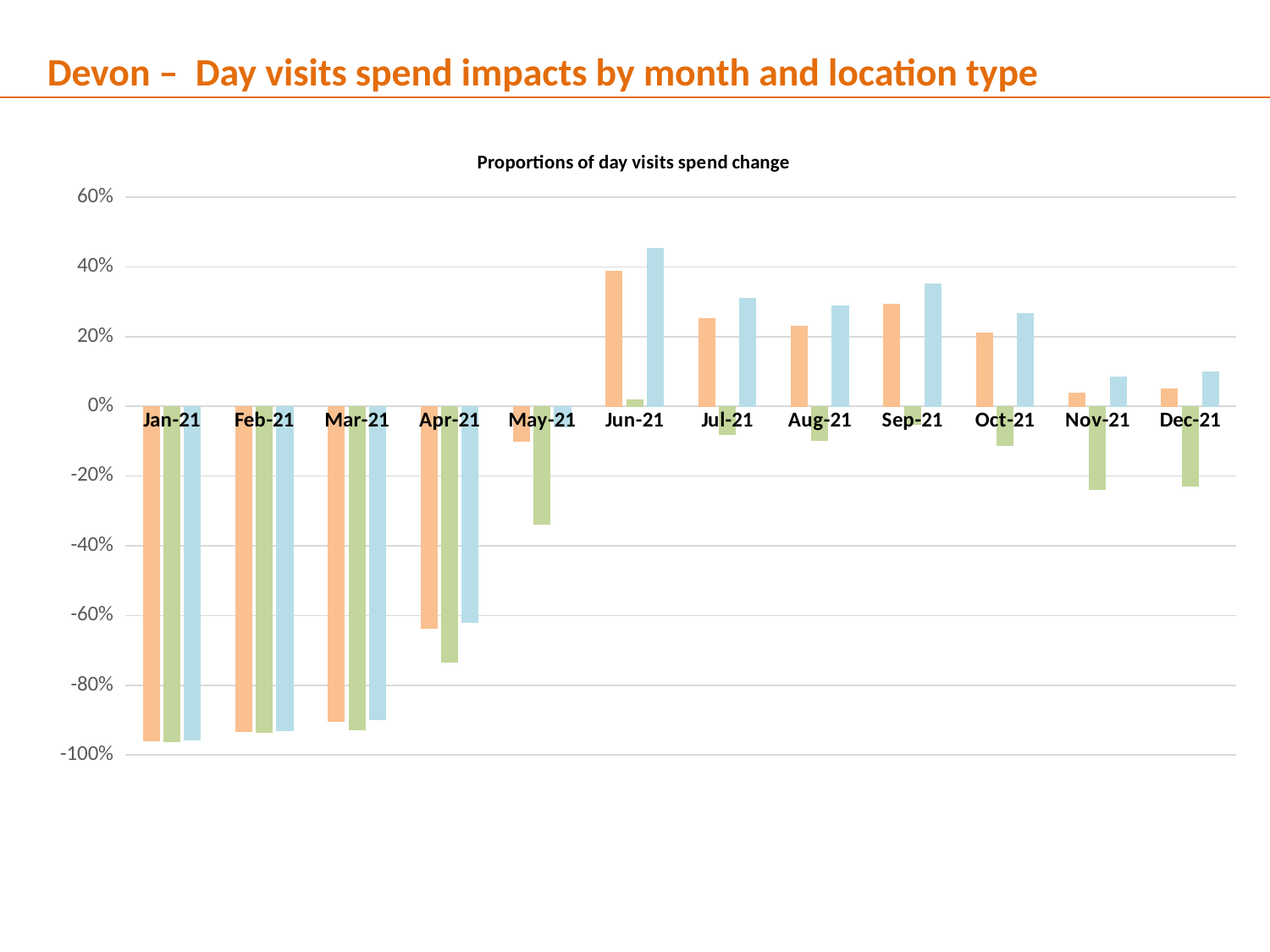

Devon –  Day visits spend impacts by month and location type

### Chart: Proportions of day visits spend change

| Category | Urban | Rural | Coastal |
|---|---|---|---|
| 44197 | -0.9588735145417056 | -0.9611712110789488 | -0.9583914842484778 |
| 44228 | -0.9318978376782467 | -0.9357026389103906 | -0.9310996341627362 |
| 44256 | -0.9030188966059648 | -0.9288504228896005 | -0.8985939824869048 |
| 44287 | -0.636471834897651 | -0.7332998459538829 | -0.6198852953127004 |
| 44317 | -0.09917085144797311 | -0.33911235565360676 | -0.05806911638013068 |
| 44348 | 0.3890628055391345 | 0.019077198908968862 | 0.4524409627819741 |
| 44378 | 0.2520689148918691 | -0.08142750814369126 | 0.3091965121829712 |
| 44409 | 0.23101822230932112 | -0.09687121648183972 | 0.2871853489152627 |
| 44440 | 0.2924958623206244 | -0.051768532191091454 | 0.35146800214844265 |
| 44470 | 0.21026084436815817 | -0.11209973637642068 | 0.26548088322698127 |
| 44501 | 0.03701741450658602 | -0.23919869009449246 | 0.08433295164290144 |
| 44531 | 0.05107261470480173 | -0.22888718078693238 | 0.0990294422742708 |